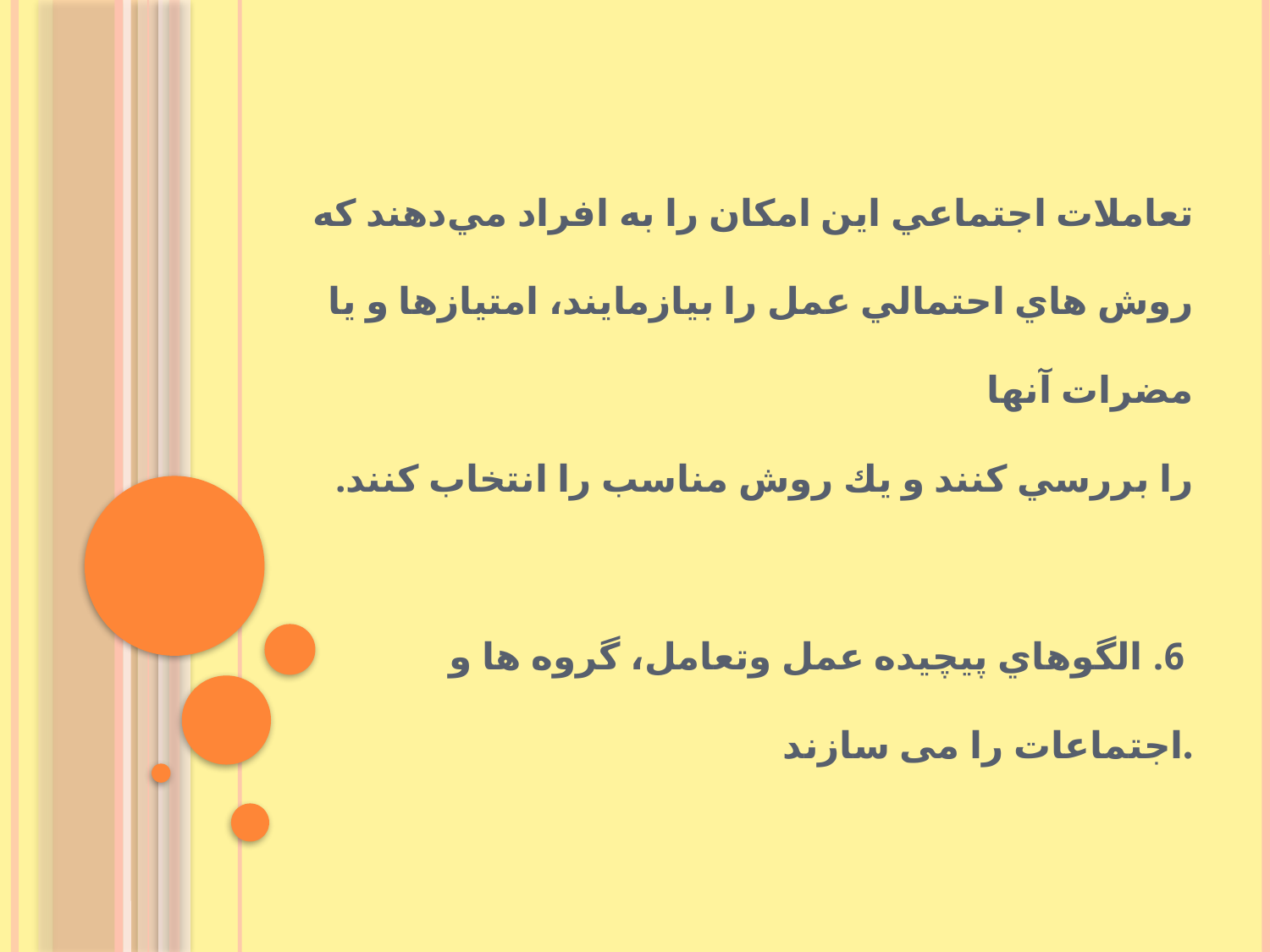

# تعاملات اجتماعي اين امكان را به افراد مي‌دهند كه روش هاي احتمالي عمل را بيازمايند، امتيازها و يا مضرات آنها را بررسي كنند و يك روش مناسب را انتخاب كنند. 6. الگوهاي پيچيده عمل وتعامل، گروه ها و اجتماعات را می سازند.